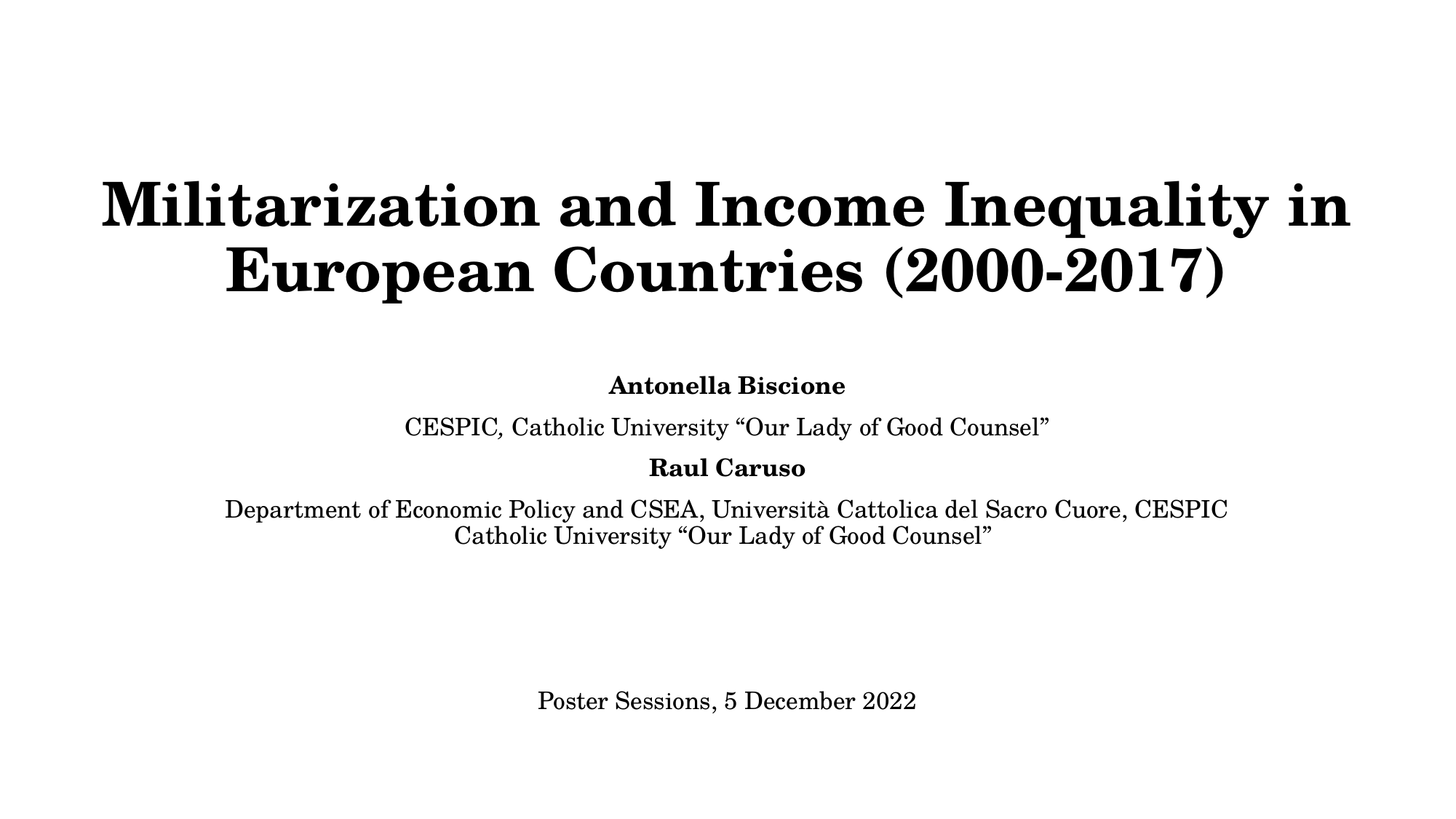

# Militarization and Income Inequality in European Countries (2000-2017)

Antonella Biscione
CESPIC, Catholic University “Our Lady of Good Counsel”
Raul Caruso
Department of Economic Policy and CSEA, Università Cattolica del Sacro Cuore, CESPIC Catholic University “Our Lady of Good Counsel”

Poster Sessions, 5 December 2022